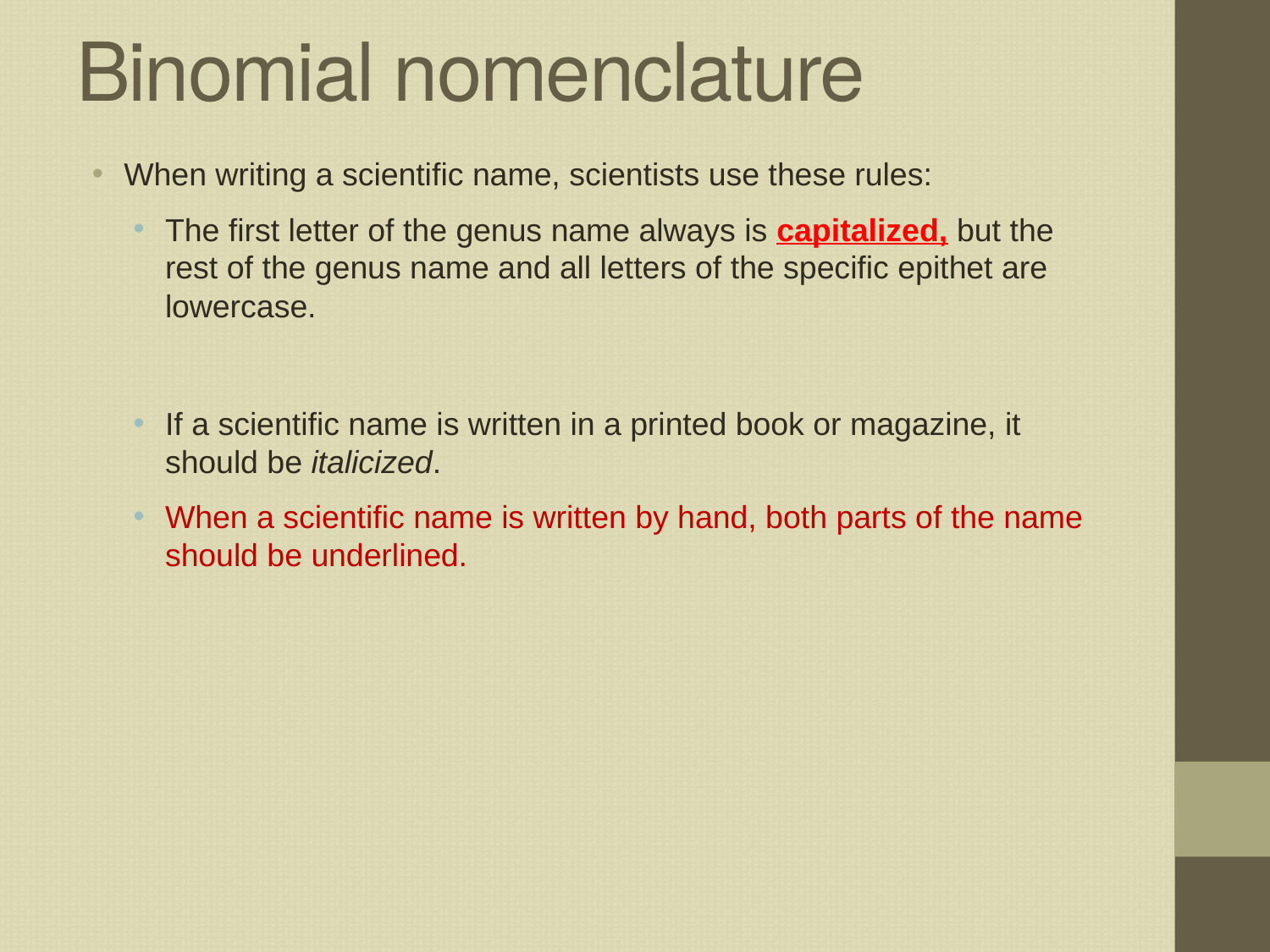

# Binomial nomenclature
When writing a scientific name, scientists use these rules:
The first letter of the genus name always is capitalized, but the rest of the genus name and all letters of the specific epithet are lowercase.

If a scientific name is written in a printed book or magazine, it should be italicized.
When a scientific name is written by hand, both parts of the name should be underlined.